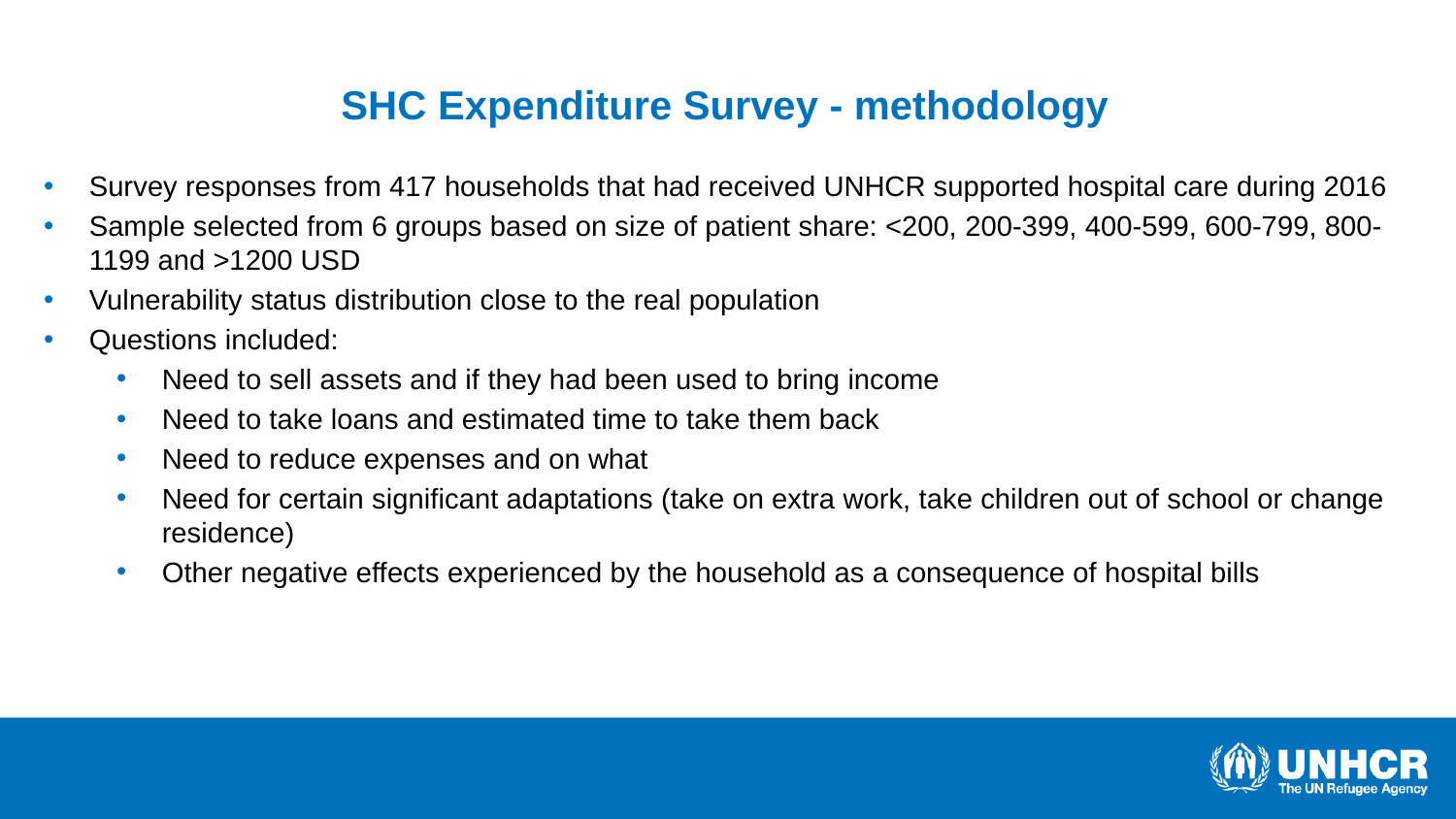

# SHC Expenditure Survey - methodology

Survey responses from 417 households that had received UNHCR supported hospital care during 2016
Sample selected from 6 groups based on size of patient share: <200, 200-399, 400-599, 600-799, 800-1199 and >1200 USD
Vulnerability status distribution close to the real population
Questions included:
Need to sell assets and if they had been used to bring income
Need to take loans and estimated time to take them back
Need to reduce expenses and on what
Need for certain significant adaptations (take on extra work, take children out of school or change residence)
Other negative effects experienced by the household as a consequence of hospital bills